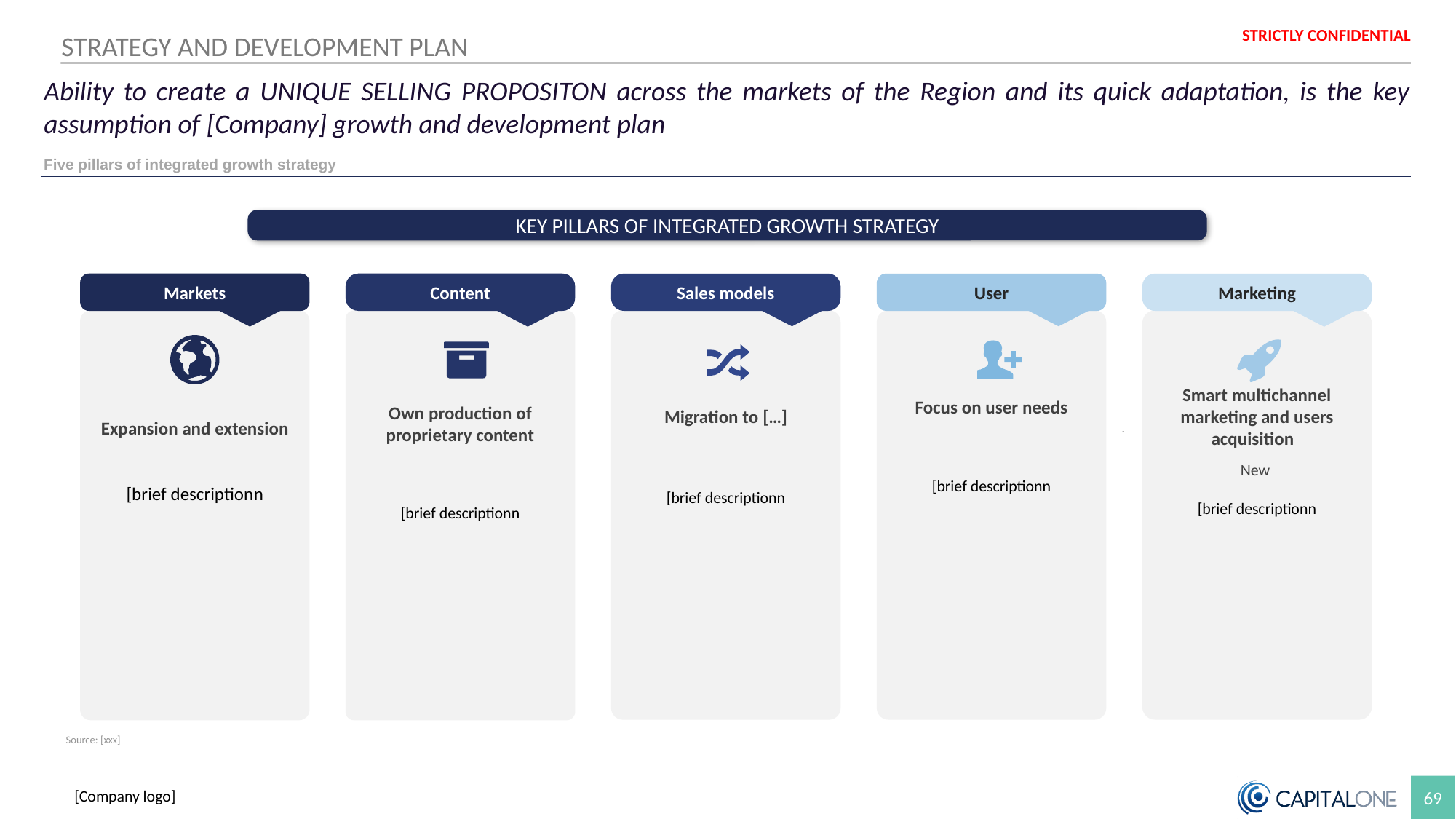

Colour palette

STRATEGY AND DEVELOPMENT PLAN
Ability to create a UNIQUE SELLING PROPOSITON across the markets of the Region and its quick adaptation, is the key assumption of [Company] growth and development plan

Five pillars of integrated growth strategy
KEY PILLARS OF INTEGRATED GROWTH STRATEGY
Marketing

Smart multichannel marketing and users acquisition

New

[brief descriptionn

Sales models

Migration to […]

[brief descriptionn

User

Focus on user needs

[brief descriptionn

Markets

Expansion and extension

[brief descriptionn

Content

Own production of proprietary content

[brief descriptionn

.

Source: [xxx]